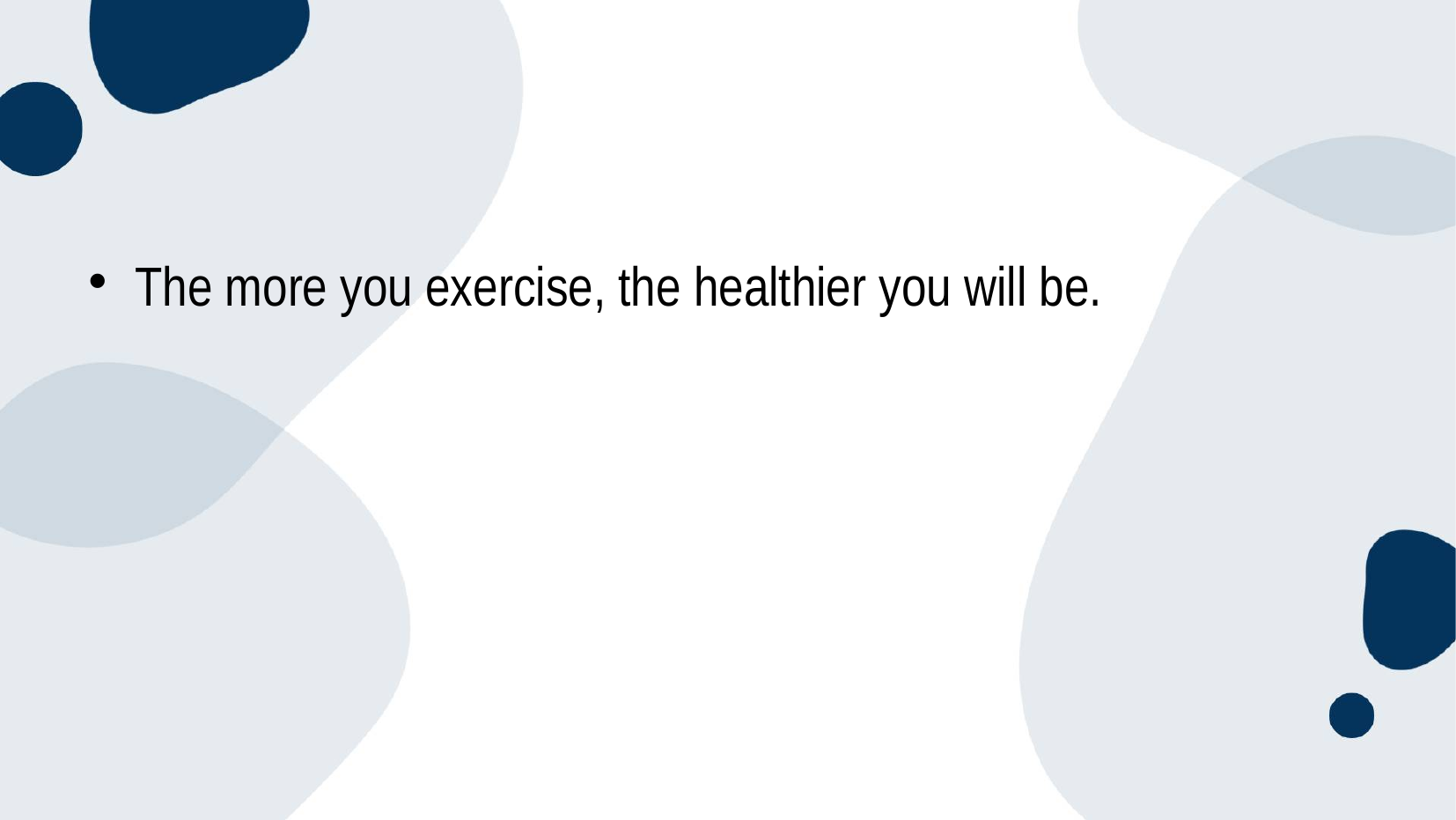

The more you exercise, the healthier you will be.